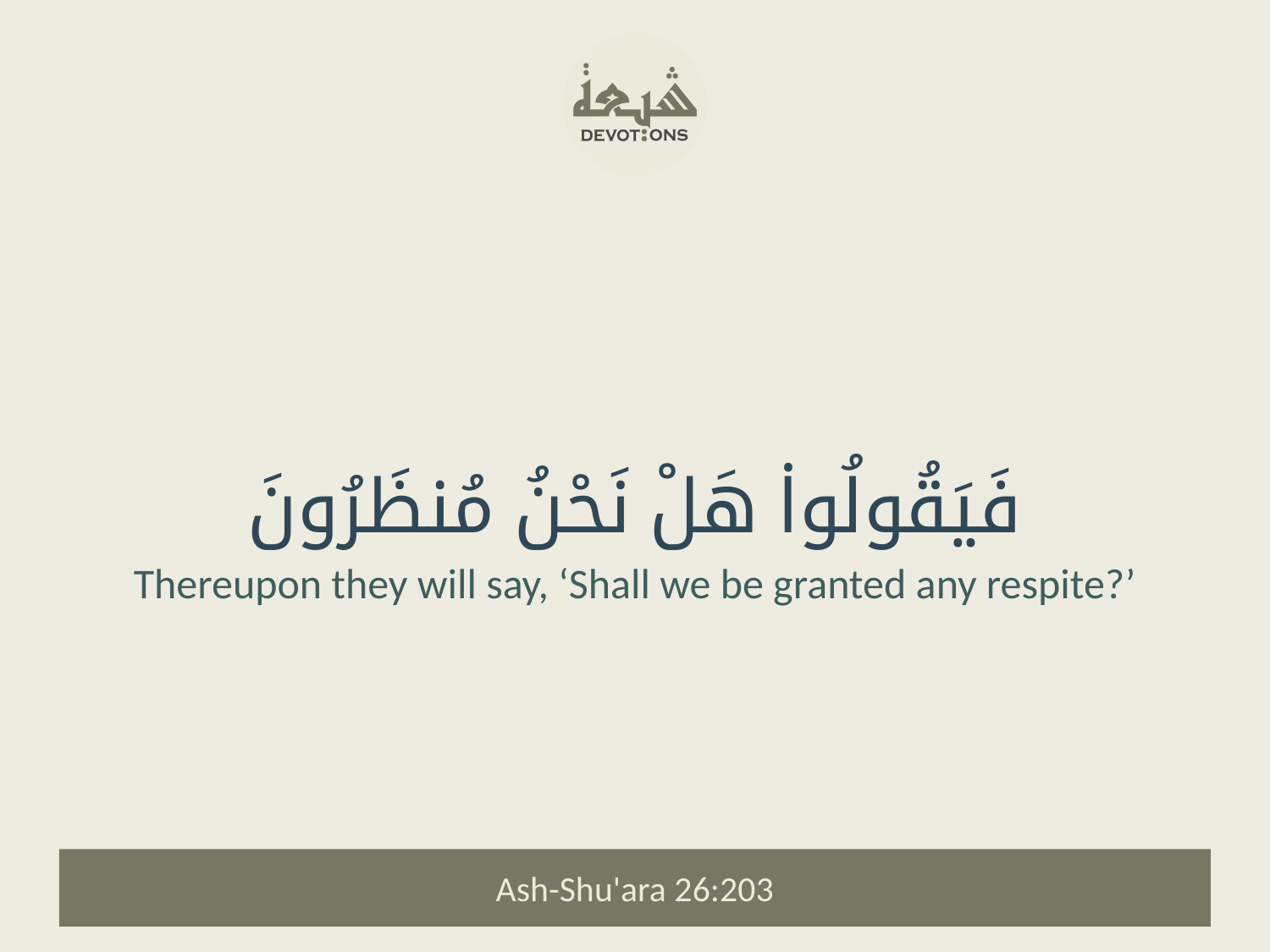

فَيَقُولُوا۟ هَلْ نَحْنُ مُنظَرُونَ
Thereupon they will say, ‘Shall we be granted any respite?’
Ash-Shu'ara 26:203